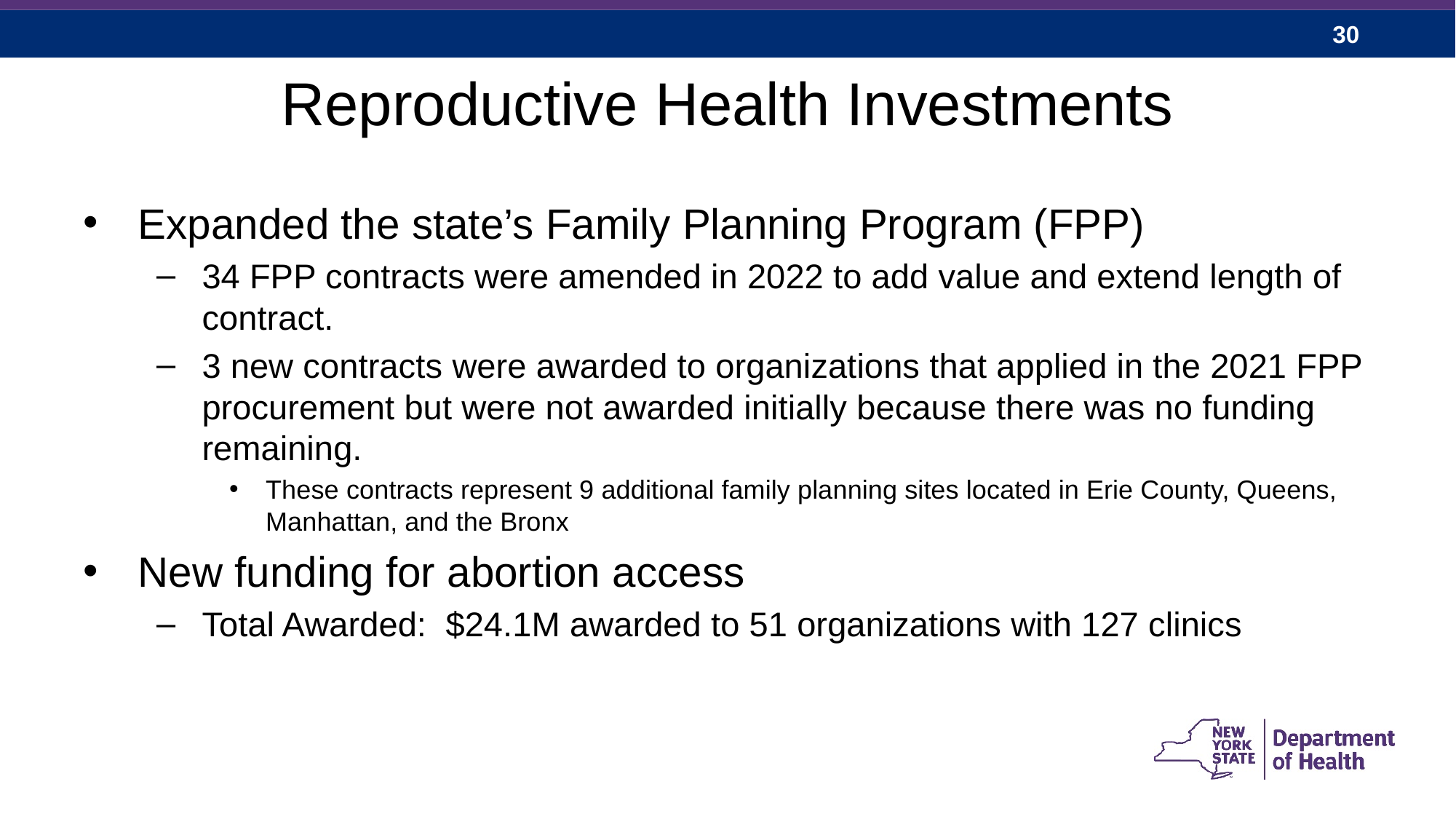

# Reproductive Health Investments
Expanded the state’s Family Planning Program (FPP)
34 FPP contracts were amended in 2022 to add value and extend length of contract.
3 new contracts were awarded to organizations that applied in the 2021 FPP procurement but were not awarded initially because there was no funding remaining.
These contracts represent 9 additional family planning sites located in Erie County, Queens, Manhattan, and the Bronx
New funding for abortion access
Total Awarded:  $24.1M awarded to 51 organizations with 127 clinics